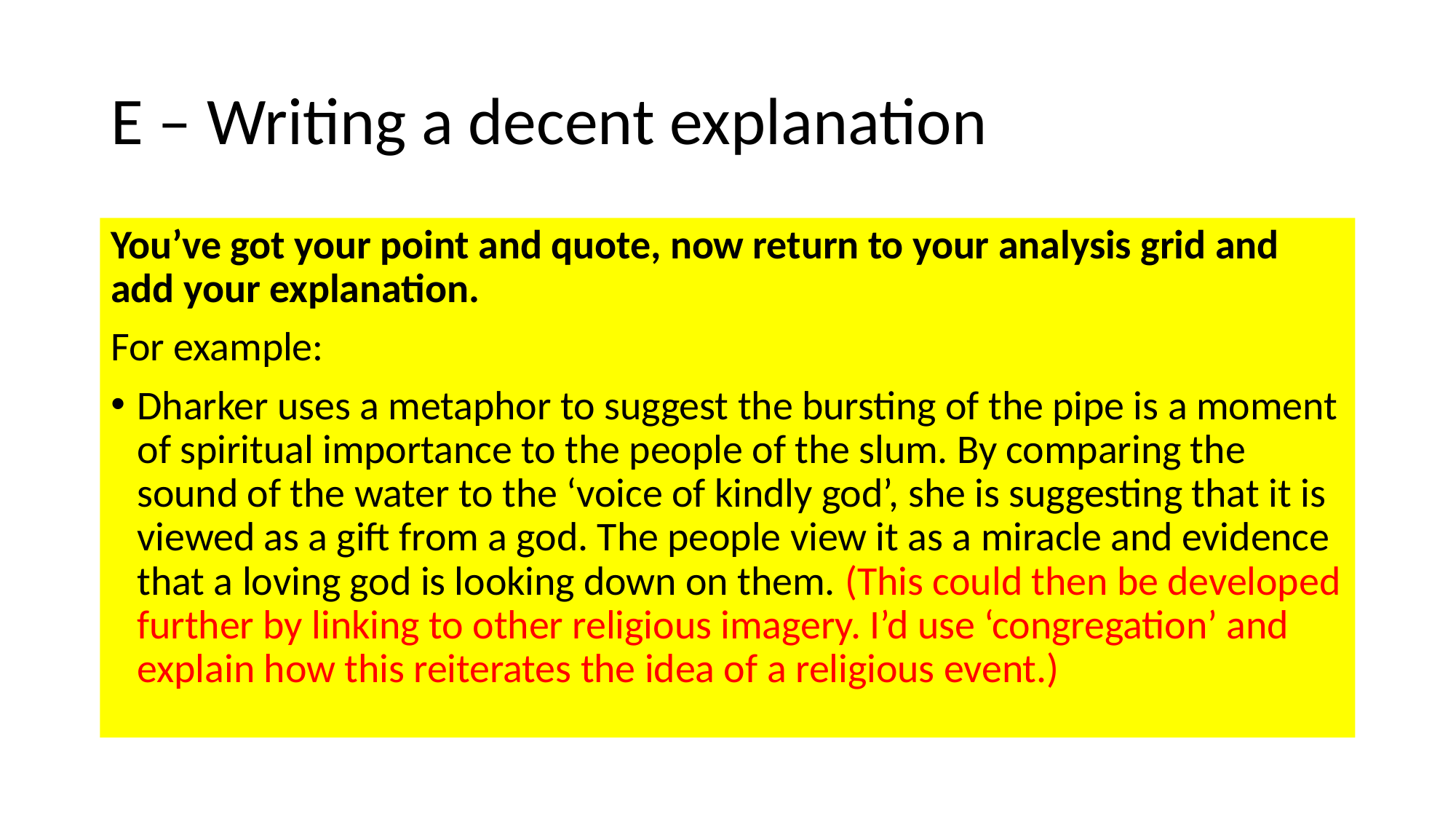

# E – Writing a decent explanation
You’ve got your point and quote, now return to your analysis grid and add your explanation.
For example:
Dharker uses a metaphor to suggest the bursting of the pipe is a moment of spiritual importance to the people of the slum. By comparing the sound of the water to the ‘voice of kindly god’, she is suggesting that it is viewed as a gift from a god. The people view it as a miracle and evidence that a loving god is looking down on them. (This could then be developed further by linking to other religious imagery. I’d use ‘congregation’ and explain how this reiterates the idea of a religious event.)